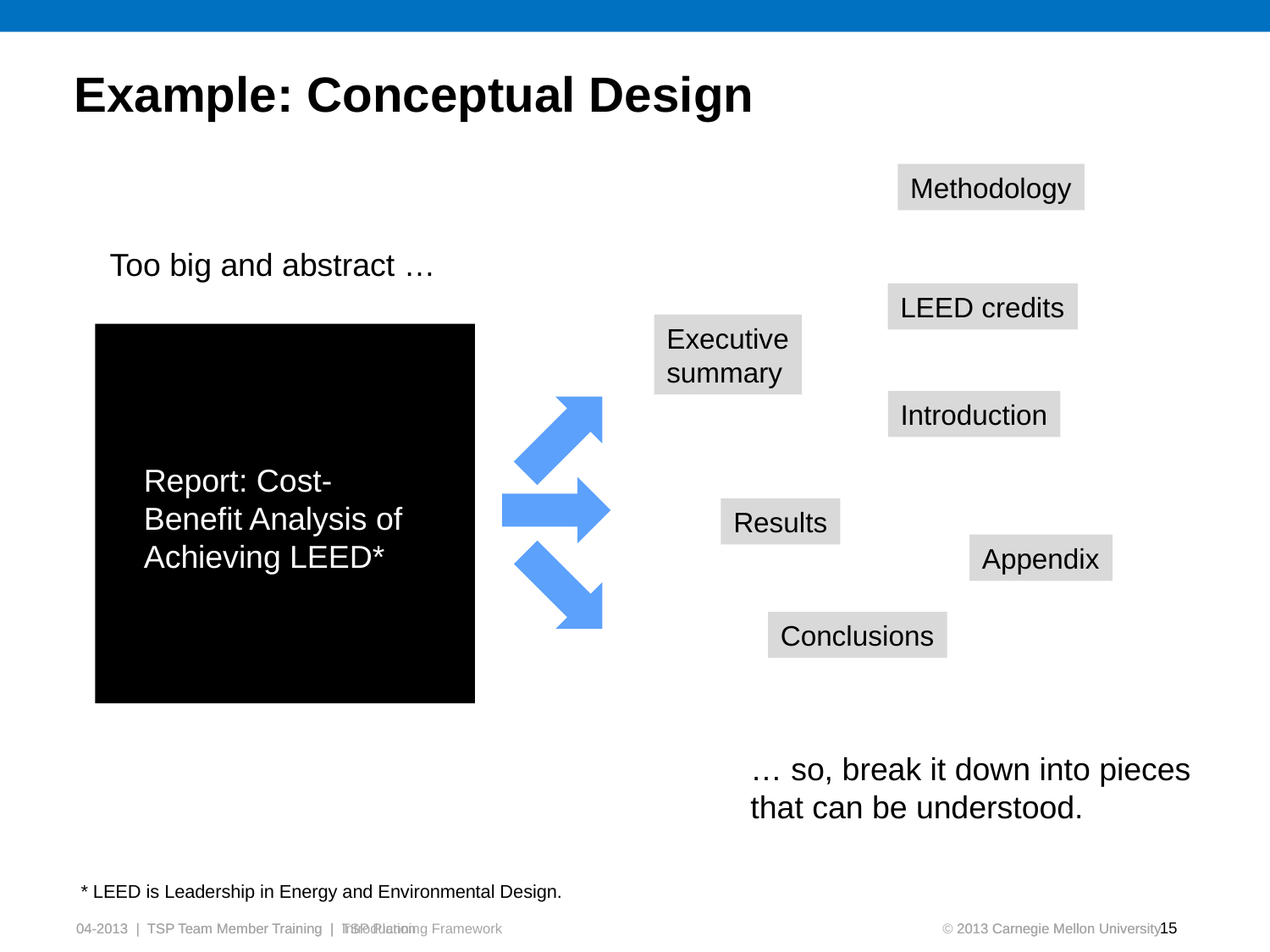

# Example: Conceptual Design
Methodology
Too big and abstract …
LEED credits
Executive
summary

Introduction

Report: Cost-Benefit Analysis of Achieving LEED*

Results
Appendix

Conclusions
… so, break it down into pieces
that can be understood.
* LEED is Leadership in Energy and Environmental Design.